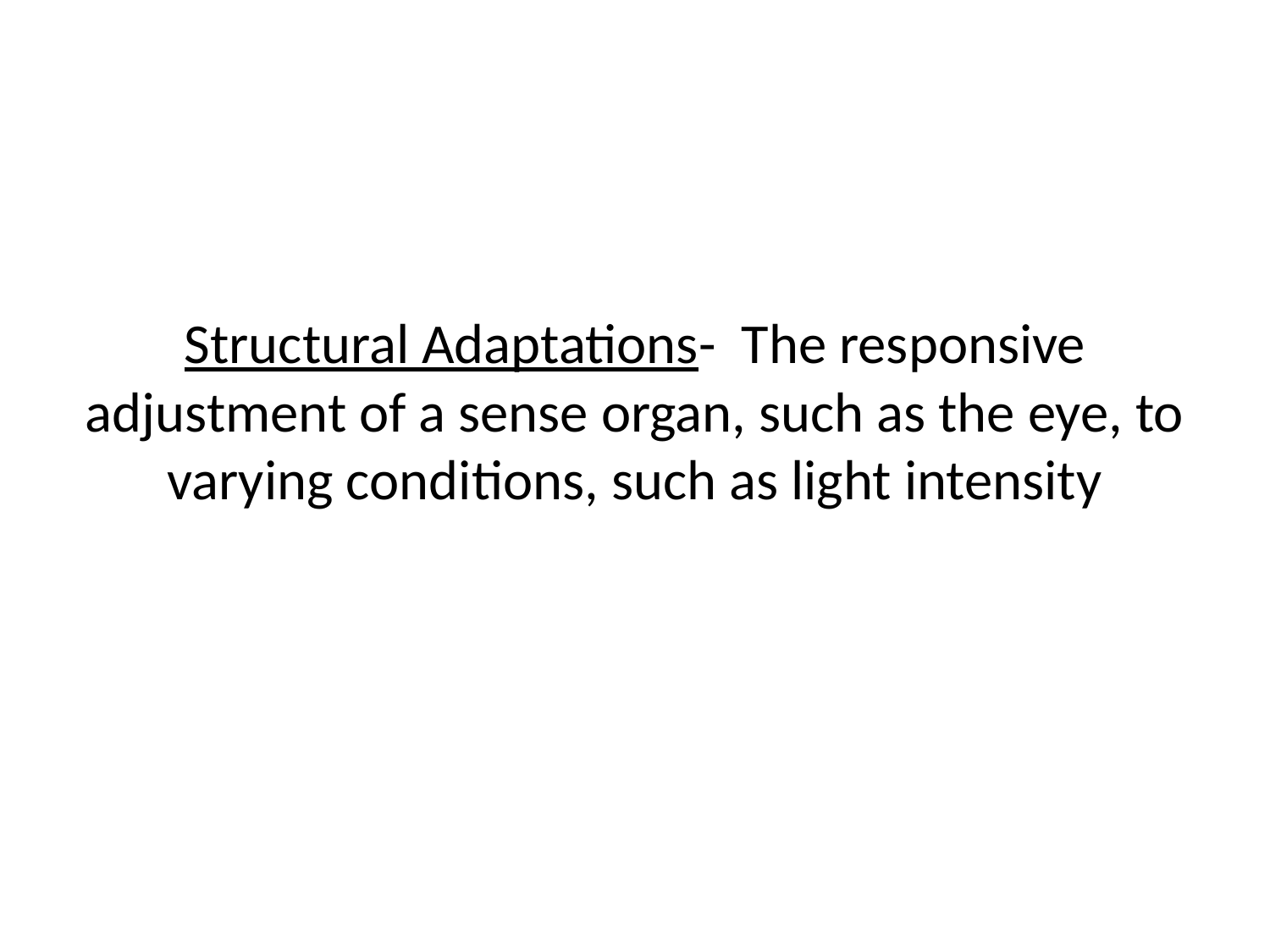

#

Structural Adaptations-  The responsive adjustment of a sense organ, such as the eye, to varying conditions, such as light intensity